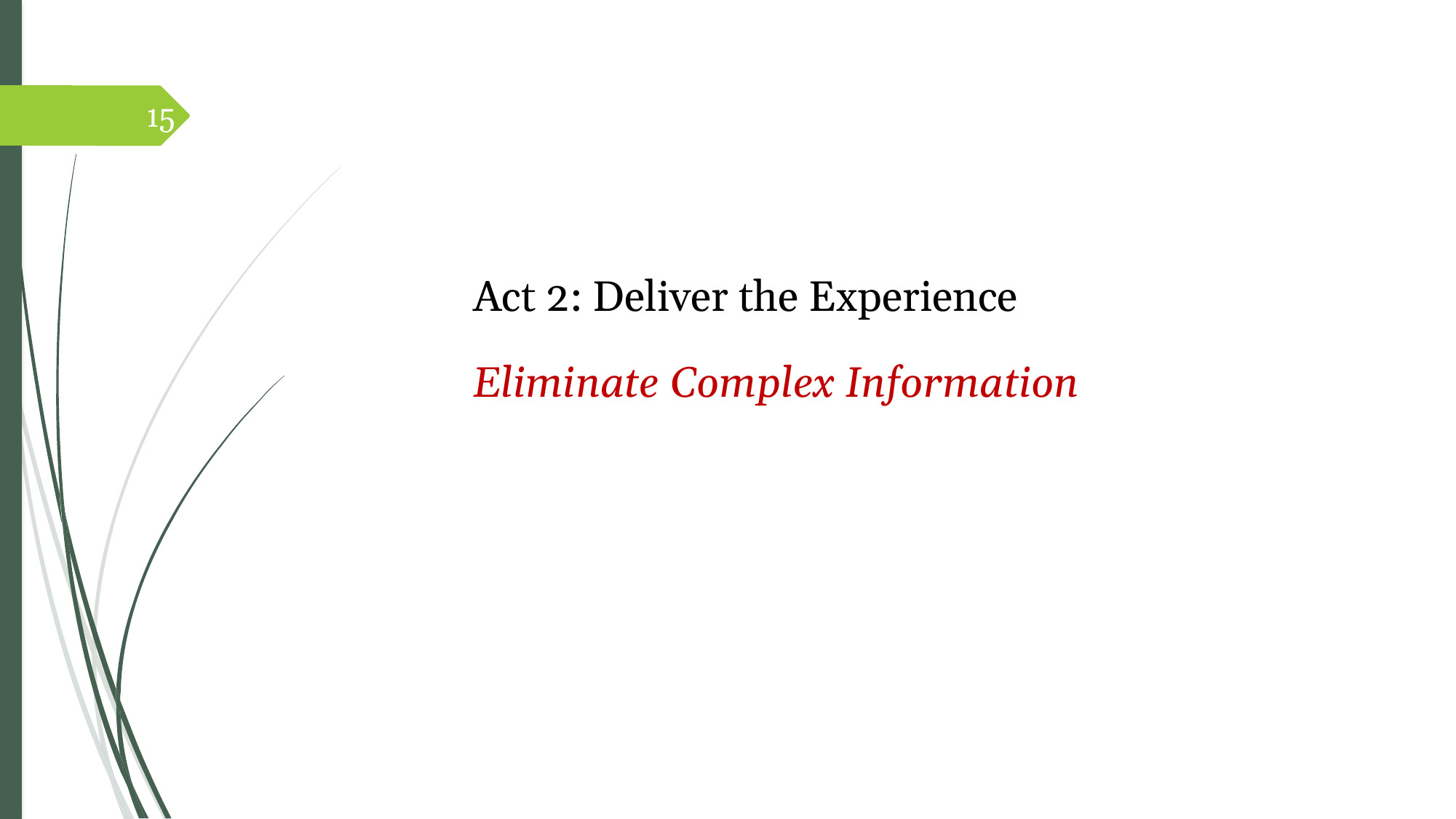

15
Act 2: Deliver the Experience
Eliminate Complex Information